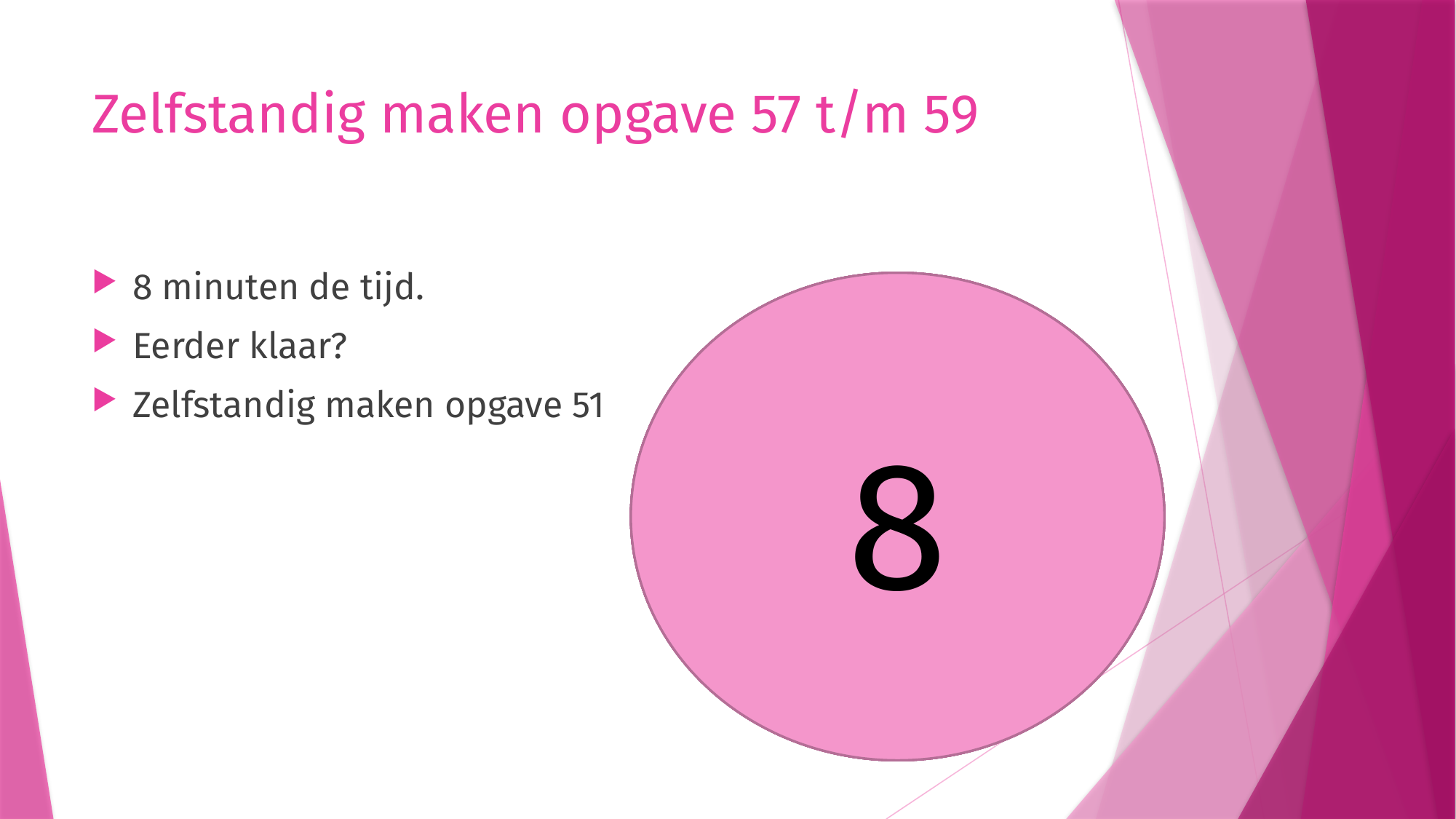

# Zelfstandig maken opgave 57 t/m 59
8 minuten de tijd.
Eerder klaar?
Zelfstandig maken opgave 51
8
5
6
7
4
3
1
2